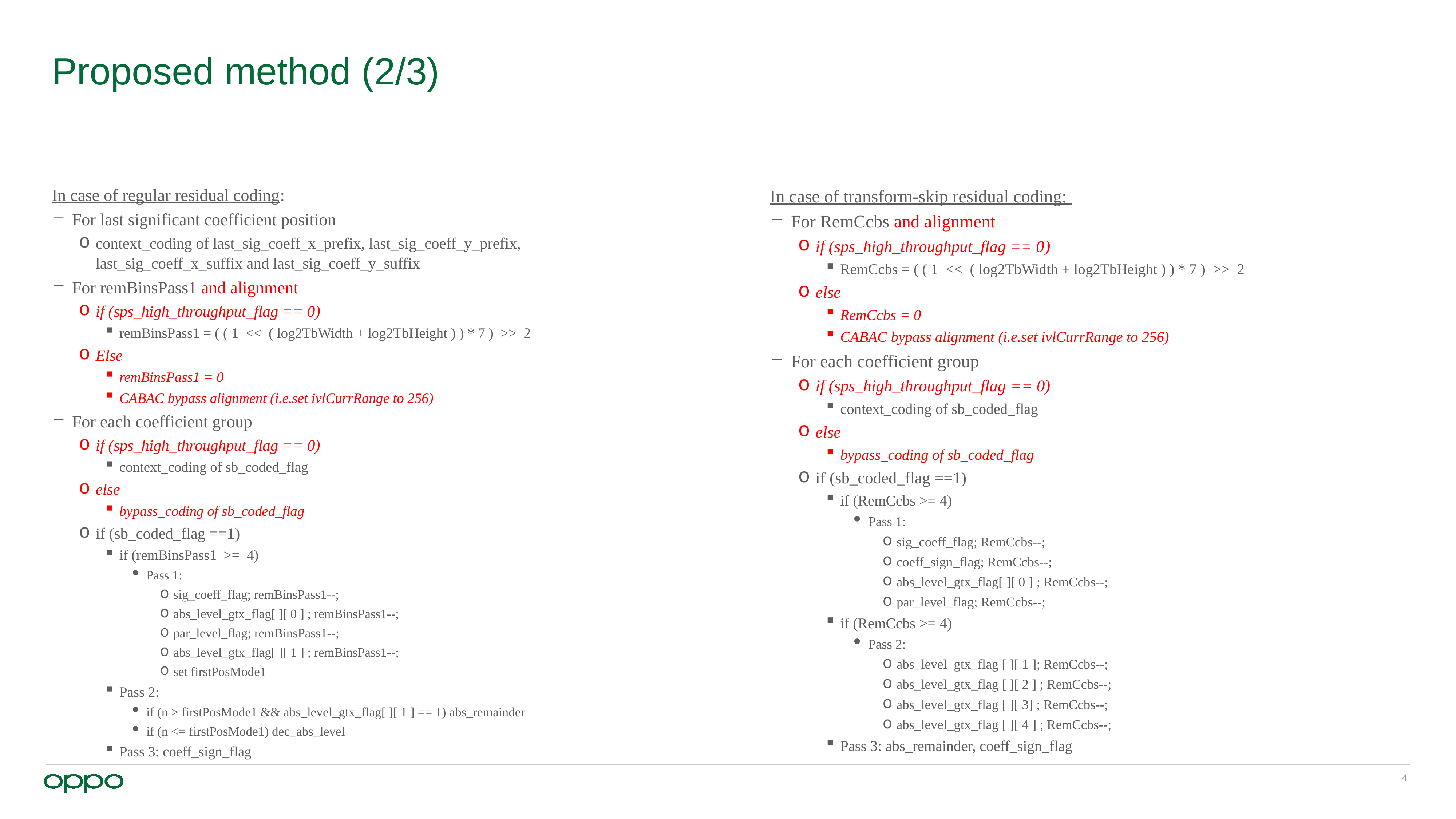

# Proposed method (2/3)
In case of regular residual coding:
For last significant coefficient position
context_coding of last_sig_coeff_x_prefix, last_sig_coeff_y_prefix, last_sig_coeff_x_suffix and last_sig_coeff_y_suffix
For remBinsPass1 and alignment
if (sps_high_throughput_flag == 0)
remBinsPass1 = ( ( 1  <<  ( log2TbWidth + log2TbHeight ) ) * 7 )  >>  2
Else
remBinsPass1 = 0
CABAC bypass alignment (i.e.set ivlCurrRange to 256)
For each coefficient group
if (sps_high_throughput_flag == 0)
context_coding of sb_coded_flag
else
bypass_coding of sb_coded_flag
if (sb_coded_flag ==1)
if (remBinsPass1  >=  4)
Pass 1:
sig_coeff_flag; remBinsPass1--;
abs_level_gtx_flag[ ][ 0 ] ; remBinsPass1--;
par_level_flag; remBinsPass1--;
abs_level_gtx_flag[ ][ 1 ] ; remBinsPass1--;
set firstPosMode1
Pass 2:
if (n > firstPosMode1 && abs_level_gtx_flag[ ][ 1 ] == 1) abs_remainder
if (n <= firstPosMode1) dec_abs_level
Pass 3: coeff_sign_flag
In case of transform-skip residual coding:
For RemCcbs and alignment
if (sps_high_throughput_flag == 0)
RemCcbs = ( ( 1  <<  ( log2TbWidth + log2TbHeight ) ) * 7 )  >>  2
else
RemCcbs = 0
CABAC bypass alignment (i.e.set ivlCurrRange to 256)
For each coefficient group
if (sps_high_throughput_flag == 0)
context_coding of sb_coded_flag
else
bypass_coding of sb_coded_flag
if (sb_coded_flag ==1)
if (RemCcbs >= 4)
Pass 1:
sig_coeff_flag; RemCcbs--;
coeff_sign_flag; RemCcbs--;
abs_level_gtx_flag[ ][ 0 ] ; RemCcbs--;
par_level_flag; RemCcbs--;
if (RemCcbs >= 4)
Pass 2:
abs_level_gtx_flag [ ][ 1 ]; RemCcbs--;
abs_level_gtx_flag [ ][ 2 ] ; RemCcbs--;
abs_level_gtx_flag [ ][ 3] ; RemCcbs--;
abs_level_gtx_flag [ ][ 4 ] ; RemCcbs--;
Pass 3: abs_remainder, coeff_sign_flag